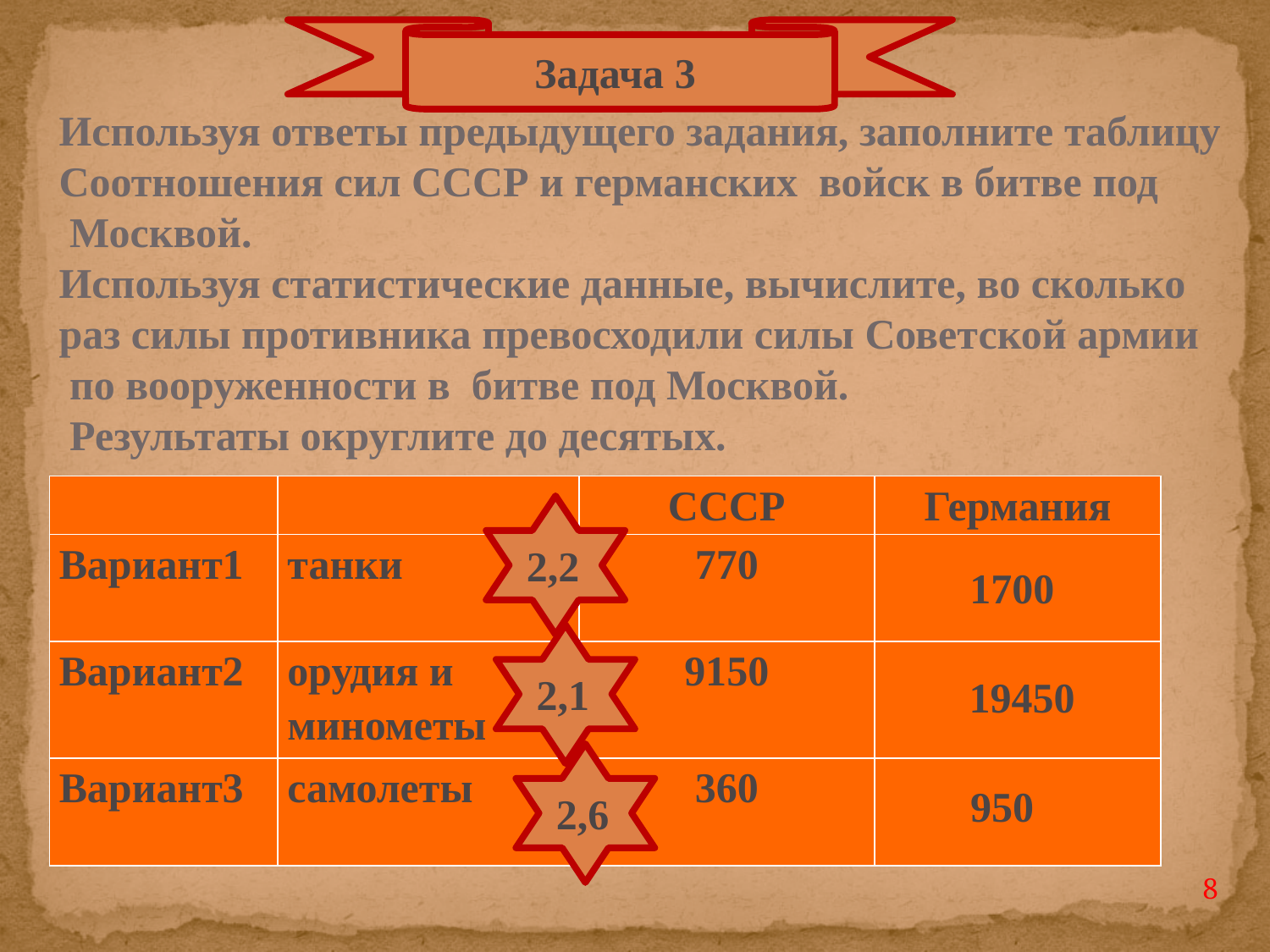

Задача 3

Используя ответы предыдущего задания, заполните таблицу
Соотношения сил СССР и германских  войск в битве под
 Москвой.
Используя статистические данные, вычислите, во сколько
раз силы противника превосходили силы Советской армии
 по вооруженности в  битве под Москвой.
 Результаты округлите до десятых.
|  |  | СССР | Германия |
| --- | --- | --- | --- |
| Вариант1 | танки | 770 |  |
| Вариант2 | орудия и минометы | 9150 |  |
| Вариант3 | самолеты | 360 |  |

2,2
1700

2,1
19450

2,6
950
8